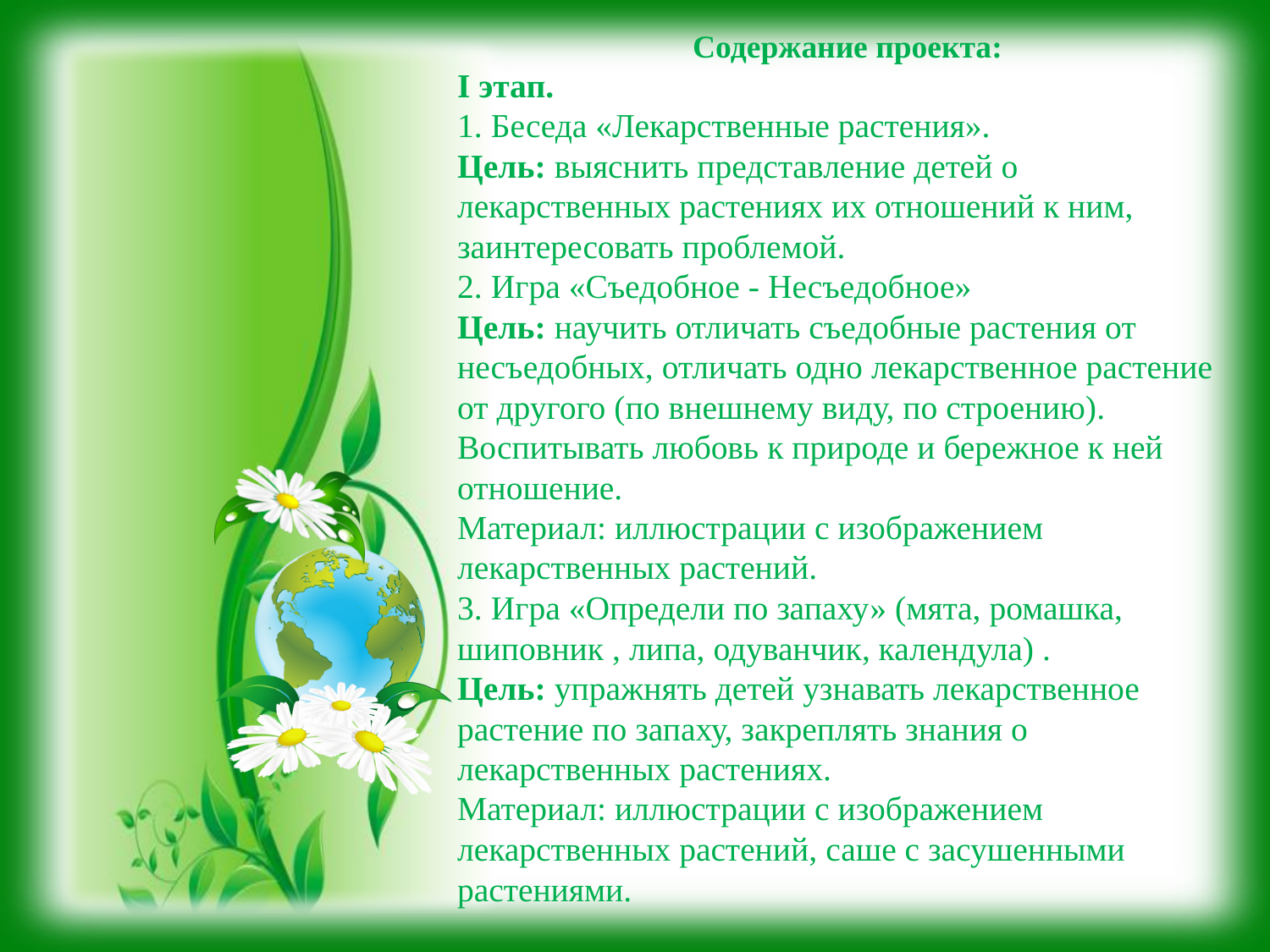

Содержание проекта:
I этап.
1. Беседа «Лекарственные растения».
Цель: выяснить представление детей о лекарственных растениях их отношений к ним, заинтересовать проблемой.
2. Игра «Съедобное - Несъедобное»
Цель: научить отличать съедобные растения от несъедобных, отличать одно лекарственное растение от другого (по внешнему виду, по строению). Воспитывать любовь к природе и бережное к ней отношение.
Материал: иллюстрации с изображением лекарственных растений.
3. Игра «Определи по запаху» (мята, ромашка, шиповник , липа, одуванчик, календула) .
Цель: упражнять детей узнавать лекарственное растение по запаху, закреплять знания о лекарственных растениях.
Материал: иллюстрации с изображением лекарственных растений, саше с засушенными растениями.